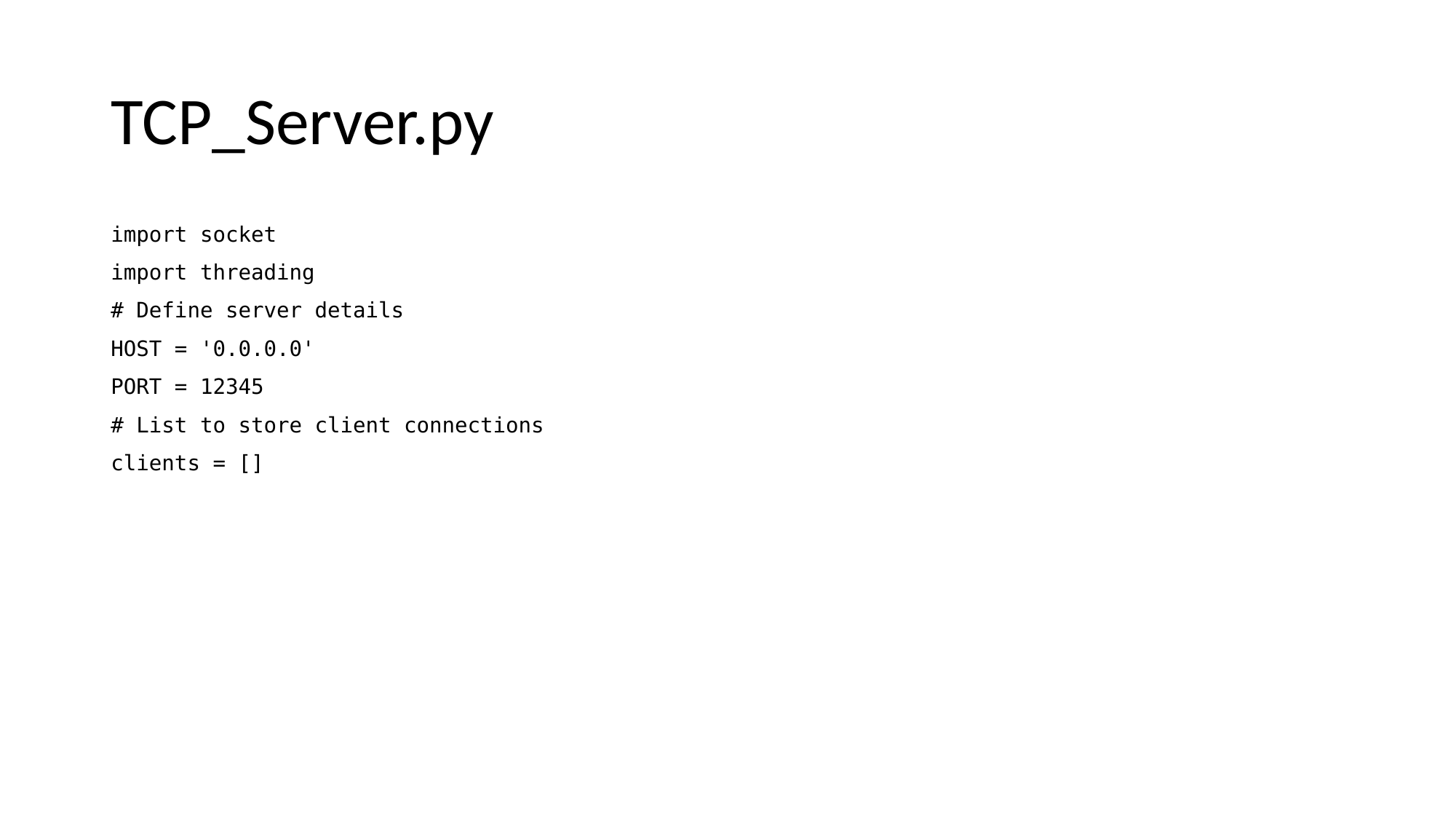

# TCP_Server.py
import socket
import threading
# Define server details
HOST = '0.0.0.0'
PORT = 12345
# List to store client connections
clients = []